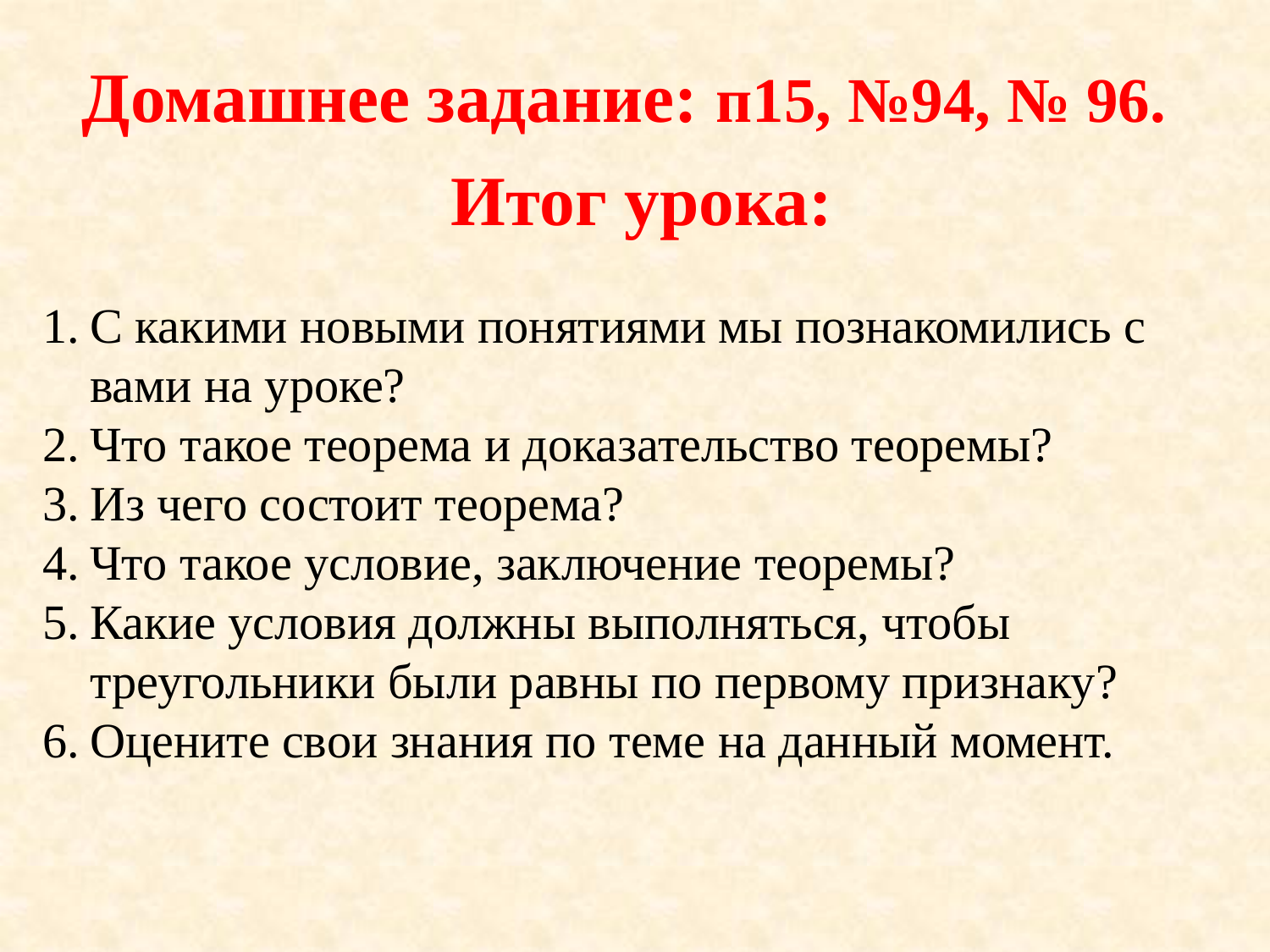

# Домашнее задание: п15, №94, № 96.
Итог урока:
С какими новыми понятиями мы познакомились с вами на уроке?
Что такое теорема и доказательство теоремы?
Из чего состоит теорема?
Что такое условие, заключение теоремы?
Какие условия должны выполняться, чтобы треугольники были равны по первому признаку?
Оцените свои знания по теме на данный момент.
21